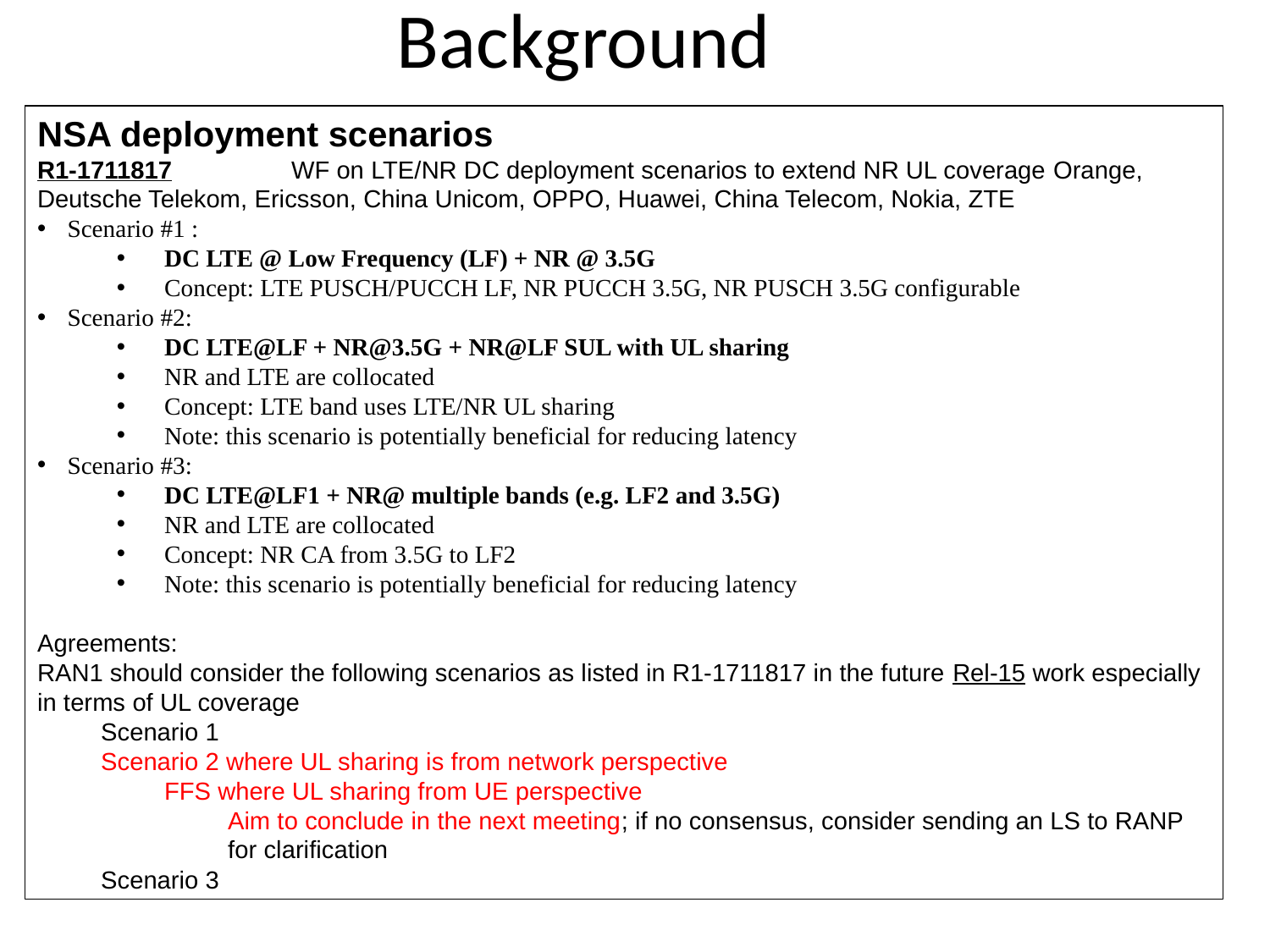

# Background
NSA deployment scenarios
R1-1711817	WF on LTE/NR DC deployment scenarios to extend NR UL coverage Orange, Deutsche Telekom, Ericsson, China Unicom, OPPO, Huawei, China Telecom, Nokia, ZTE
Scenario #1 :
DC LTE @ Low Frequency (LF) + NR @ 3.5G
Concept: LTE PUSCH/PUCCH LF, NR PUCCH 3.5G, NR PUSCH 3.5G configurable
Scenario #2:
DC LTE@LF + NR@3.5G + NR@LF SUL with UL sharing
NR and LTE are collocated
Concept: LTE band uses LTE/NR UL sharing
Note: this scenario is potentially beneficial for reducing latency
Scenario #3:
DC LTE@LF1 + NR@ multiple bands (e.g. LF2 and 3.5G)
NR and LTE are collocated
Concept: NR CA from 3.5G to LF2
Note: this scenario is potentially beneficial for reducing latency

Agreements:
RAN1 should consider the following scenarios as listed in R1-1711817 in the future Rel-15 work especially in terms of UL coverage
Scenario 1
Scenario 2 where UL sharing is from network perspective
FFS where UL sharing from UE perspective
Aim to conclude in the next meeting; if no consensus, consider sending an LS to RANP for clarification
Scenario 3